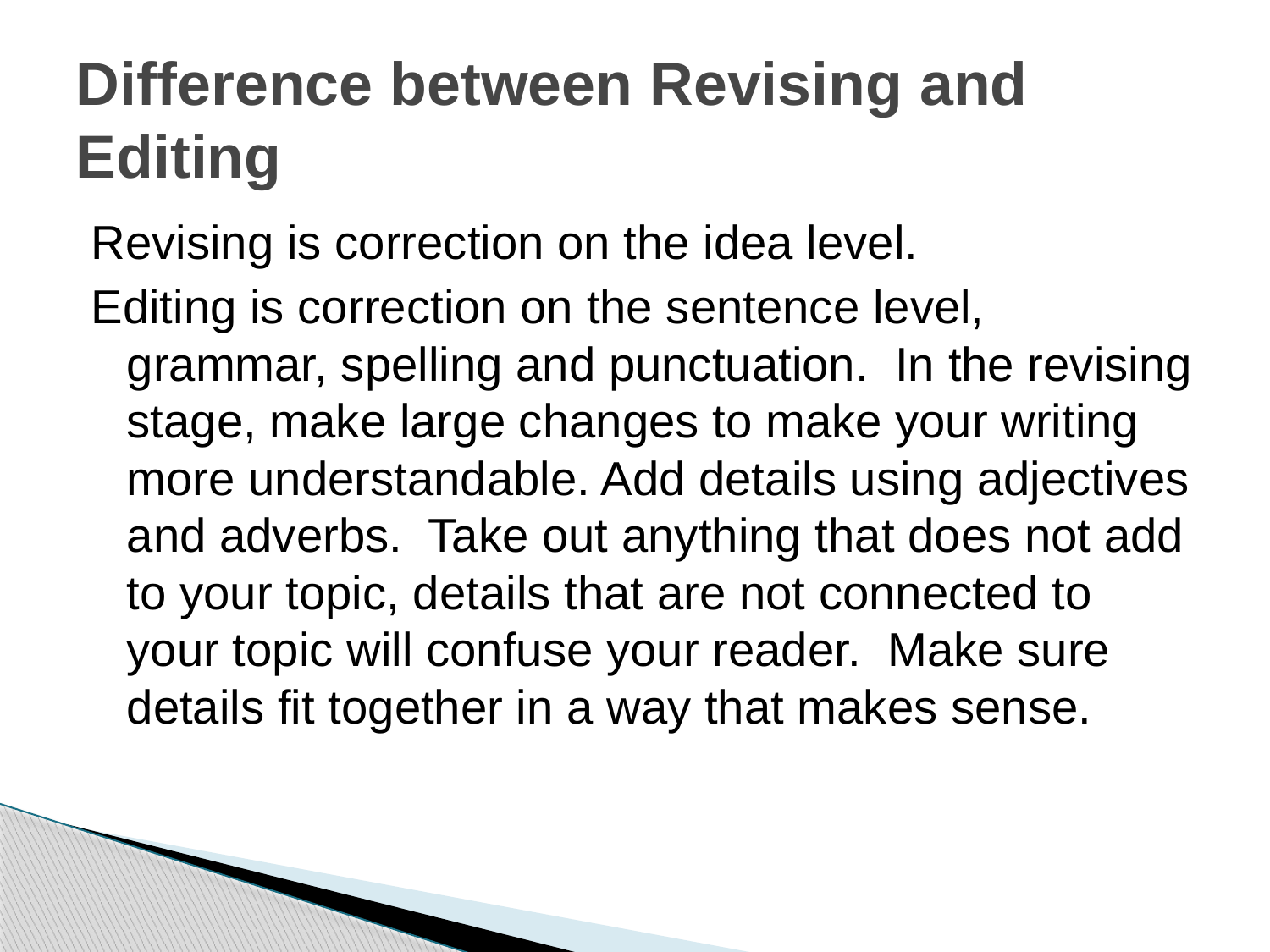

# Difference between Revising and Editing
Revising is correction on the idea level.
Editing is correction on the sentence level, grammar, spelling and punctuation.  In the revising stage, make large changes to make your writing more understandable. Add details using adjectives and adverbs.  Take out anything that does not add to your topic, details that are not connected to your topic will confuse your reader.  Make sure details fit together in a way that makes sense.